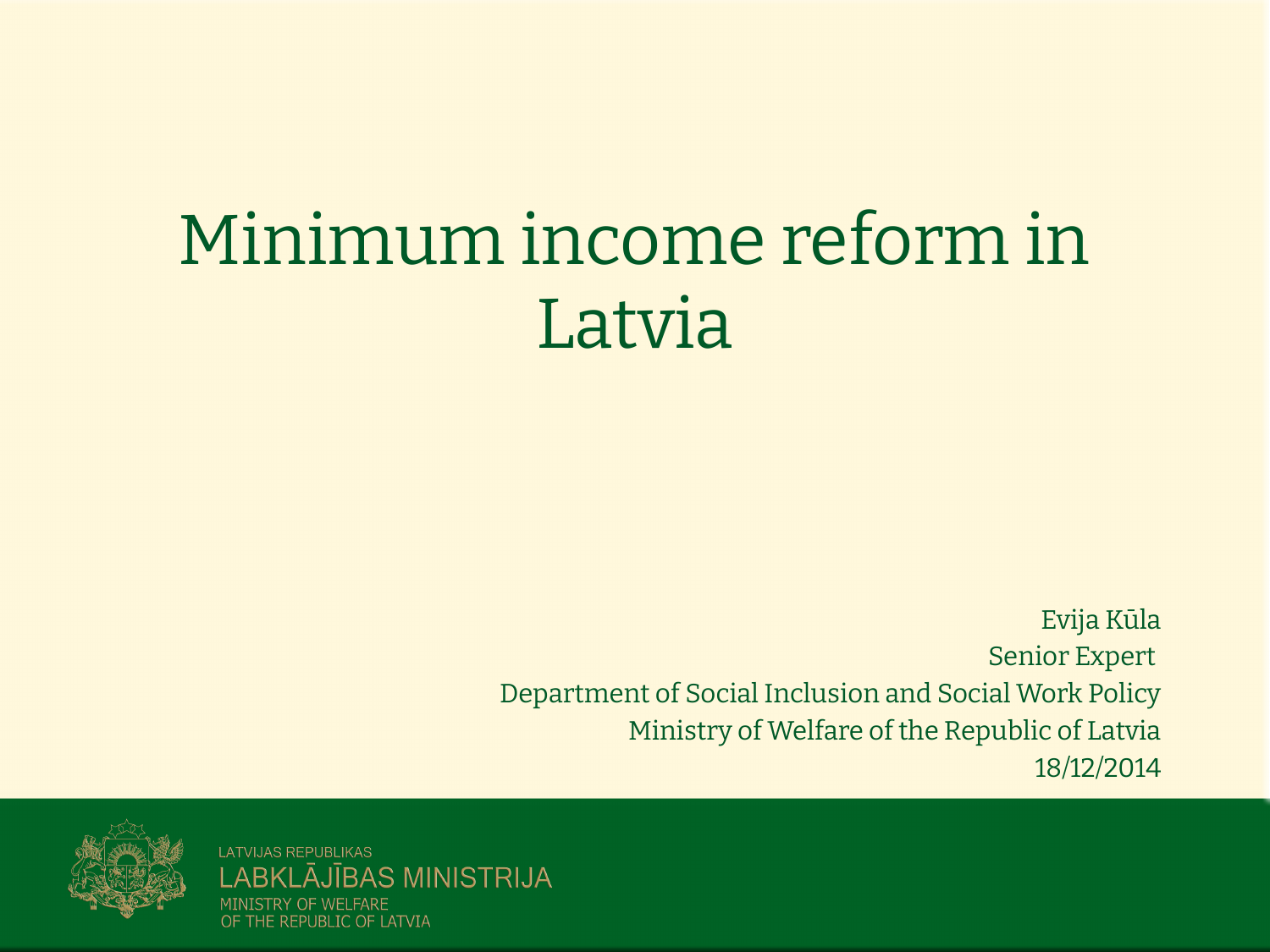

# Minimum income reform in Latvia
Evija Kūla
Senior Expert
Department of Social Inclusion and Social Work Policy
Ministry of Welfare of the Republic of Latvia
18/12/2014